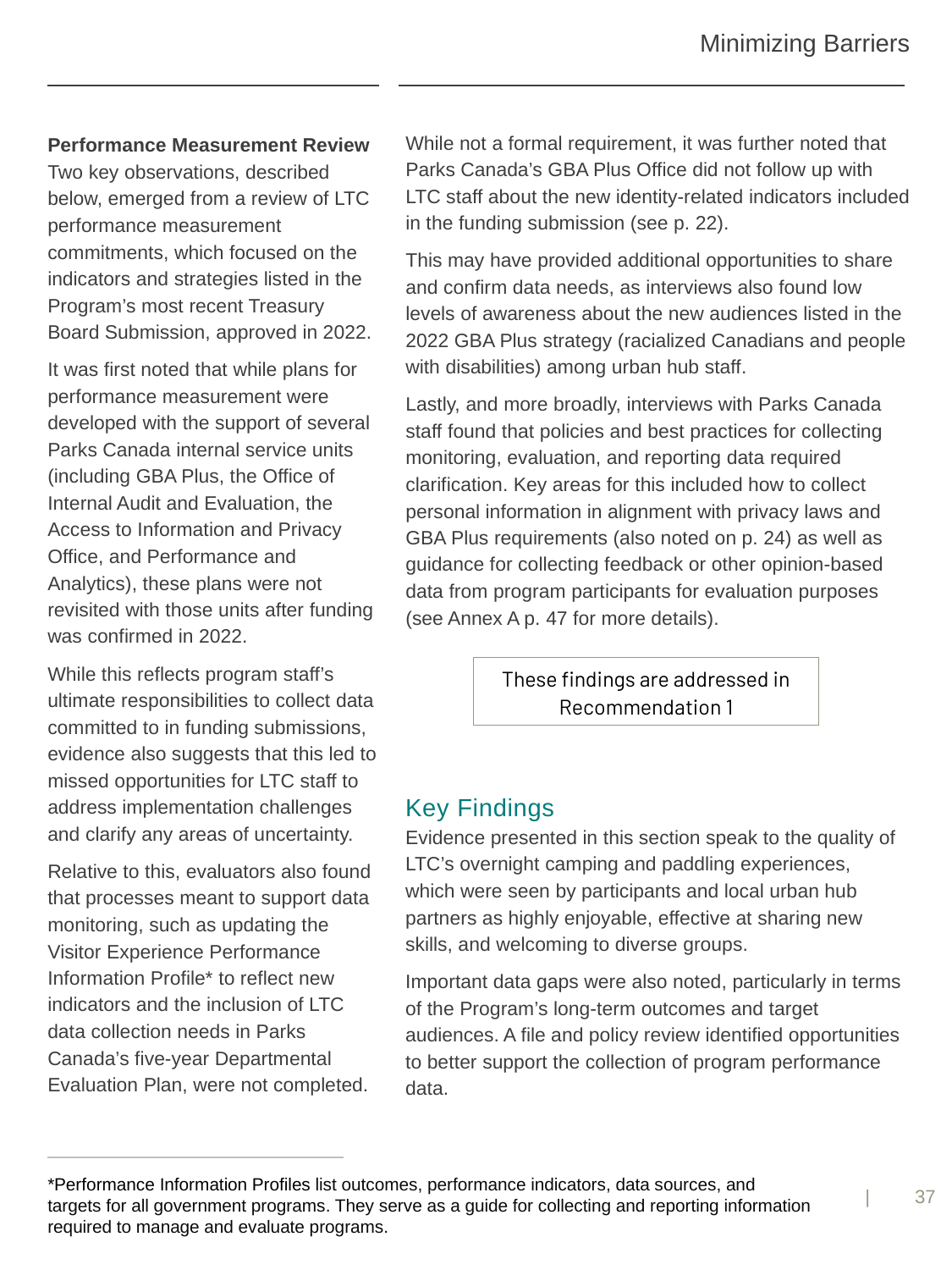

# Minimizing Barriers
While not a formal requirement, it was further noted that Parks Canada’s GBA Plus Office did not follow up with LTC staff about the new identity-related indicators included in the funding submission (see p. 22).
This may have provided additional opportunities to share and confirm data needs, as interviews also found low levels of awareness about the new audiences listed in the 2022 GBA Plus strategy (racialized Canadians and people with disabilities) among urban hub staff.
Lastly, and more broadly, interviews with Parks Canada staff found that policies and best practices for collecting monitoring, evaluation, and reporting data required clarification. Key areas for this included how to collect personal information in alignment with privacy laws and GBA Plus requirements (also noted on p. 24) as well as guidance for collecting feedback or other opinion-based data from program participants for evaluation purposes (see Annex A p. 47 for more details).

Performance Measurement Review
Two key observations, described below, emerged from a review of LTC performance measurement commitments, which focused on the indicators and strategies listed in the Program’s most recent Treasury Board Submission, approved in 2022.
It was first noted that while plans for performance measurement were developed with the support of several Parks Canada internal service units (including GBA Plus, the Office of Internal Audit and Evaluation, the Access to Information and Privacy Office, and Performance and Analytics), these plans were not revisited with those units after funding was confirmed in 2022.
While this reflects program staff’s ultimate responsibilities to collect data committed to in funding submissions, evidence also suggests that this led to missed opportunities for LTC staff to address implementation challenges and clarify any areas of uncertainty.
Relative to this, evaluators also found that processes meant to support data monitoring, such as updating the Visitor Experience Performance Information Profile* to reflect new indicators and the inclusion of LTC data collection needs in Parks Canada’s five-year Departmental Evaluation Plan, were not completed.

These findings are addressed in Recommendation 1
Key Findings
Evidence presented in this section speak to the quality of LTC’s overnight camping and paddling experiences, which were seen by participants and local urban hub partners as highly enjoyable, effective at sharing new skills, and welcoming to diverse groups.
Important data gaps were also noted, particularly in terms of the Program’s long-term outcomes and target audiences. A file and policy review identified opportunities to better support the collection of program performance data.
*Performance Information Profiles list outcomes, performance indicators, data sources, and  targets for all government programs. They serve as a guide for collecting and reporting information required to manage and evaluate programs.